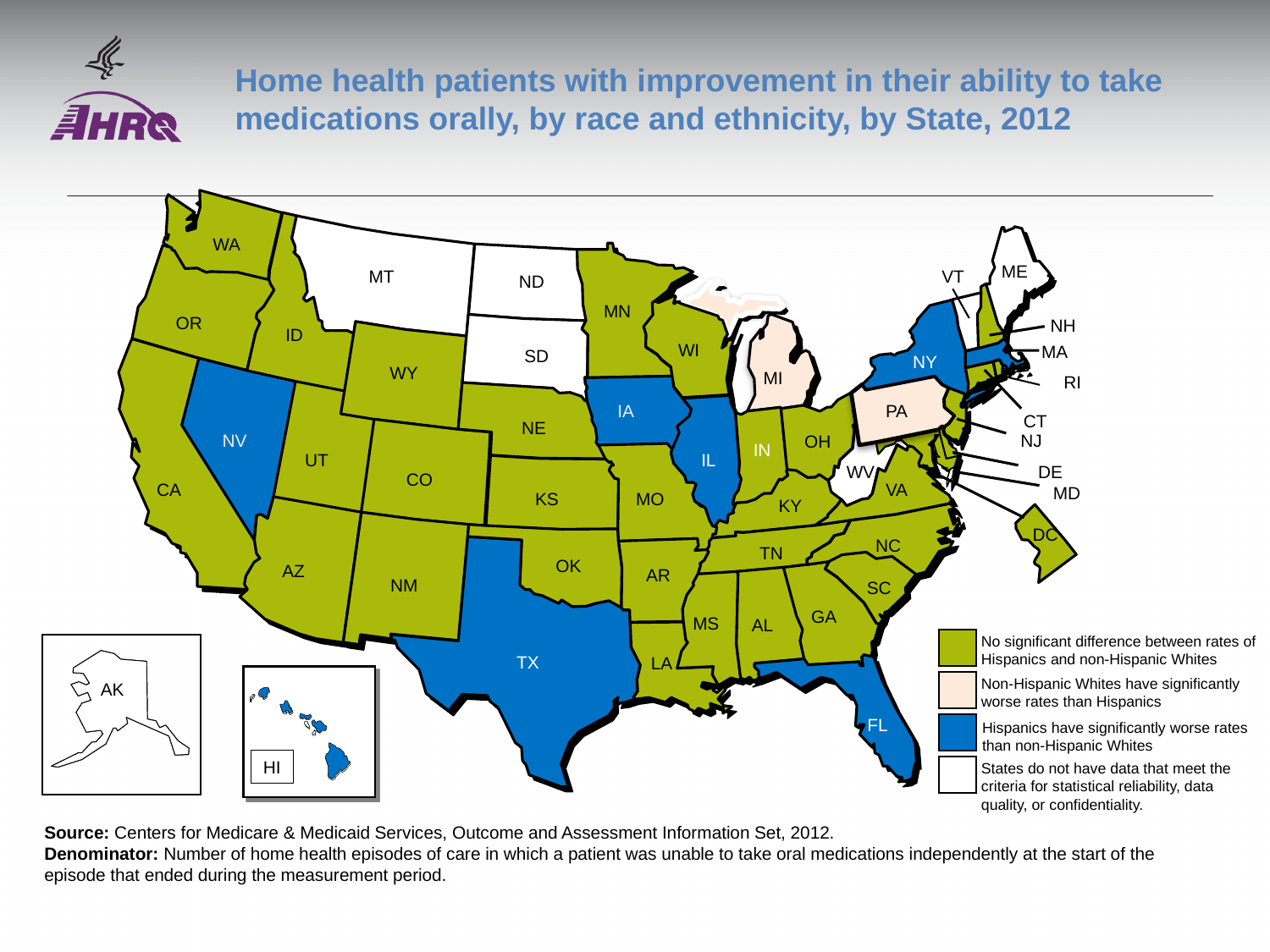

# Home health patients with improvement in their ability to take medications orally, by race and ethnicity, by State, 2012

WA

ME
MT
VT
ND

MN

OR
NH

SD
NV
OH
 IN
AR

ID

WI
MA

NY

WY

MI

RI

IA
PA

CT

NE

NJ

UT
IL

WV
DE

CO

CA
VA

MD
KS
MO
KY

NC

TN

OK

AZ

NM
SC

GA
MS
AL

TX
LA

FL

DC

No significant difference between rates of Hispanics and non-Hispanic Whites

Non-Hispanic Whites have significantly worse rates than Hispanics

States do not have data that meet the criteria for statistical reliability, data quality, or confidentiality.

AK

AK

HI
Hispanics have significantly worse rates than non-Hispanic Whites
Source: Centers for Medicare & Medicaid Services, Outcome and Assessment Information Set, 2012.
Denominator: Number of home health episodes of care in which a patient was unable to take oral medications independently at the start of the episode that ended during the measurement period.